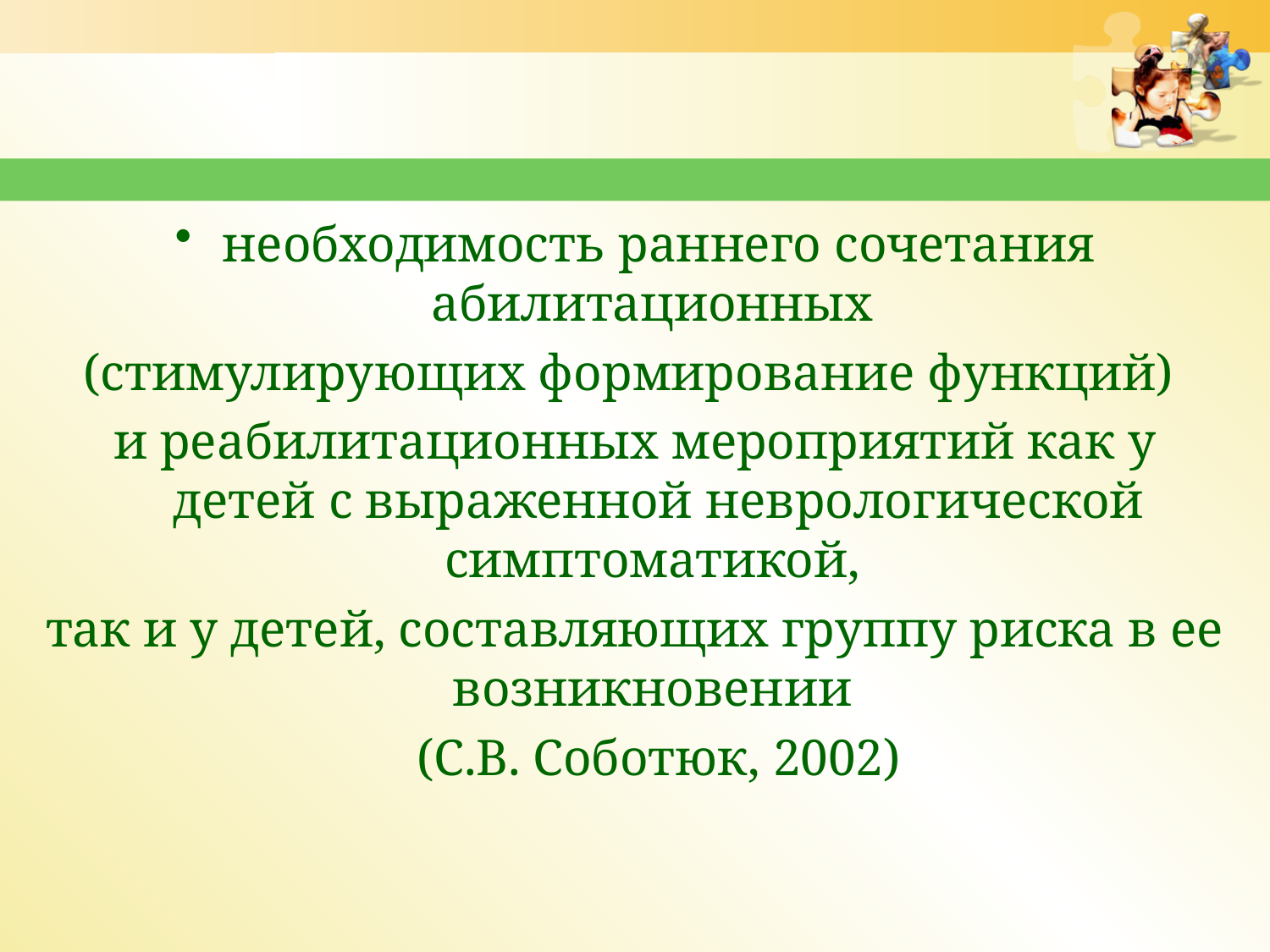

необходимость раннего сочетания абилитационных
(стимулирующих формирование функций)
и реабилитационных мероприятий как у детей с выраженной неврологической симптоматикой,
так и у детей, составляющих группу риска в ее возникновении
	(С.В. Соботюк, 2002)